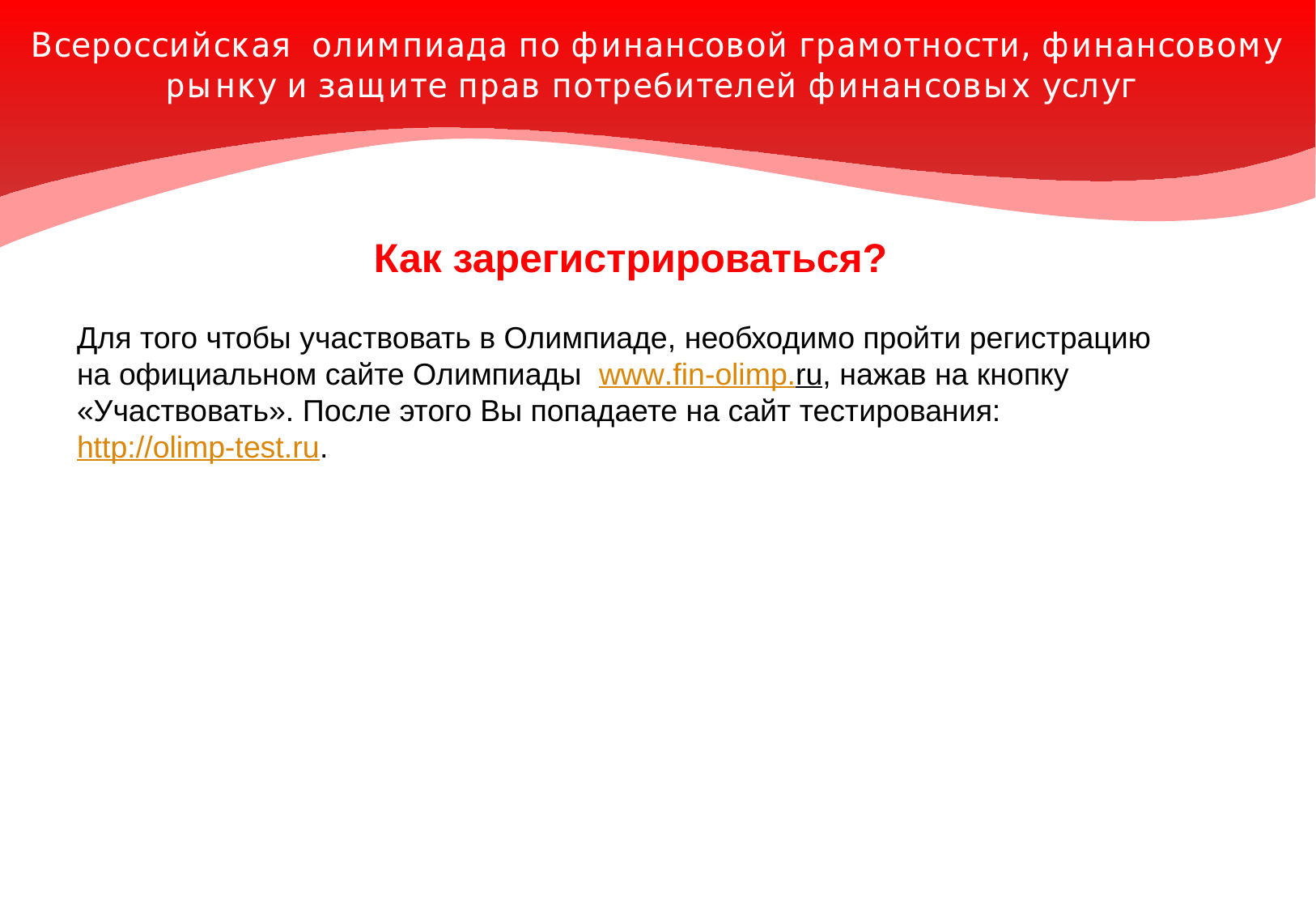

Всероссийская  олимпиада по финансовой грамотности, финансовому рынку и защите прав потребителей финансовых услуг
Как зарегистрироваться?
Для того чтобы участвовать в Олимпиаде, необходимо пройти регистрацию на официальном сайте Олимпиады  www.fin-olimp.ru, нажав на кнопку «Участвовать». После этого Вы попадаете на сайт тестирования: http://olimp-test.ru.